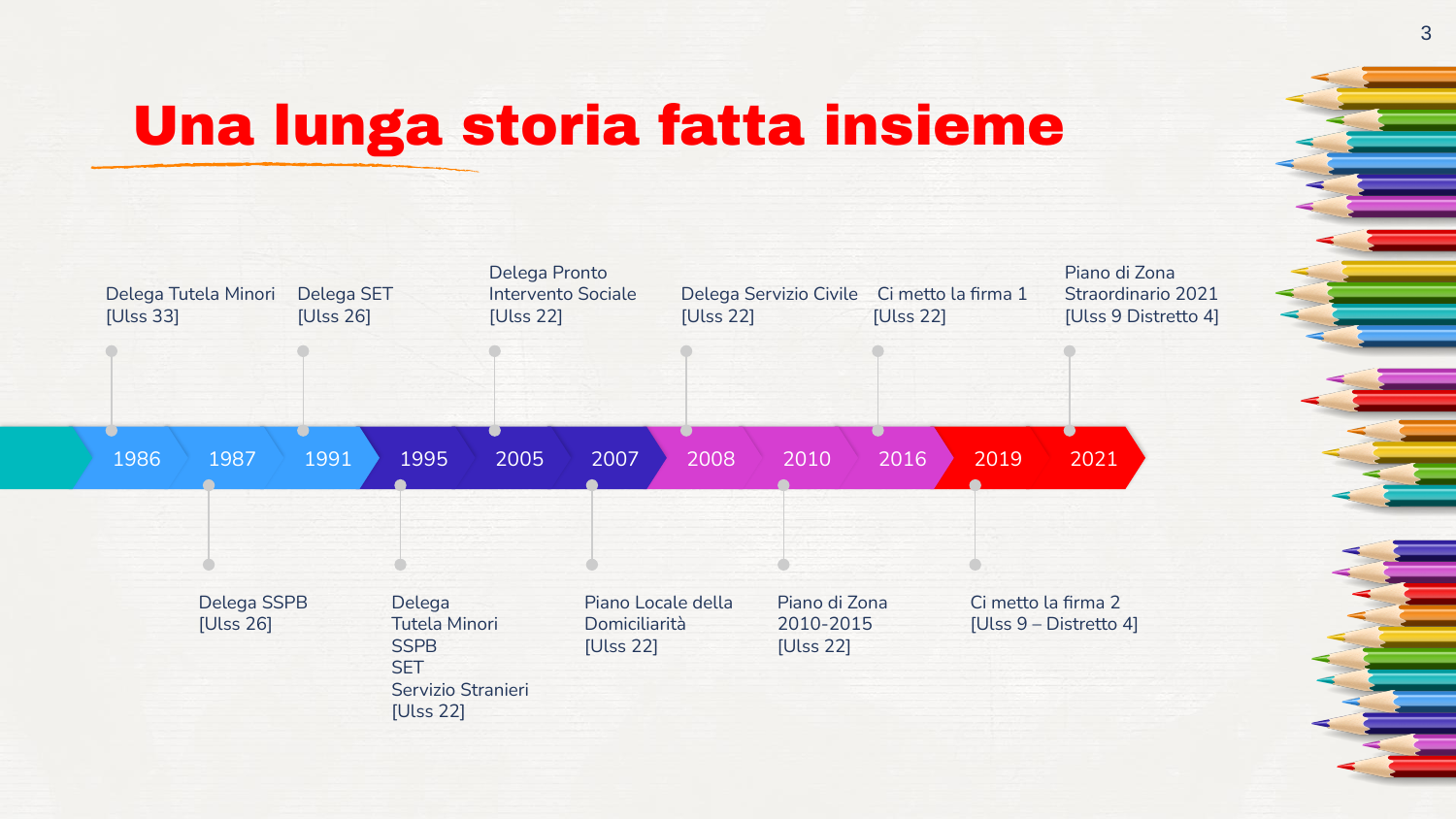

3
# Una lunga storia fatta insieme
Delega Tutela Minori
[Ulss 33]

Delega SET
[Ulss 26]

Delega Pronto Intervento Sociale
[Ulss 22]

Delega Servizio Civile
[Ulss 22]

 Ci metto la firma 1
[Ulss 22]

Piano di Zona Straordinario 2021
[Ulss 9 Distretto 4]

1986
1987
1991
1995
2005
2007
2008
2010
2016
2019
2021

Delega SSPB
[Ulss 26]

Delega
Tutela Minori
SSPB
SET
Servizio Stranieri
[Ulss 22]

Piano Locale della Domiciliarità
[Ulss 22]

Piano di Zona
2010-2015
[Ulss 22]

Ci metto la firma 2
[Ulss 9 – Distretto 4]